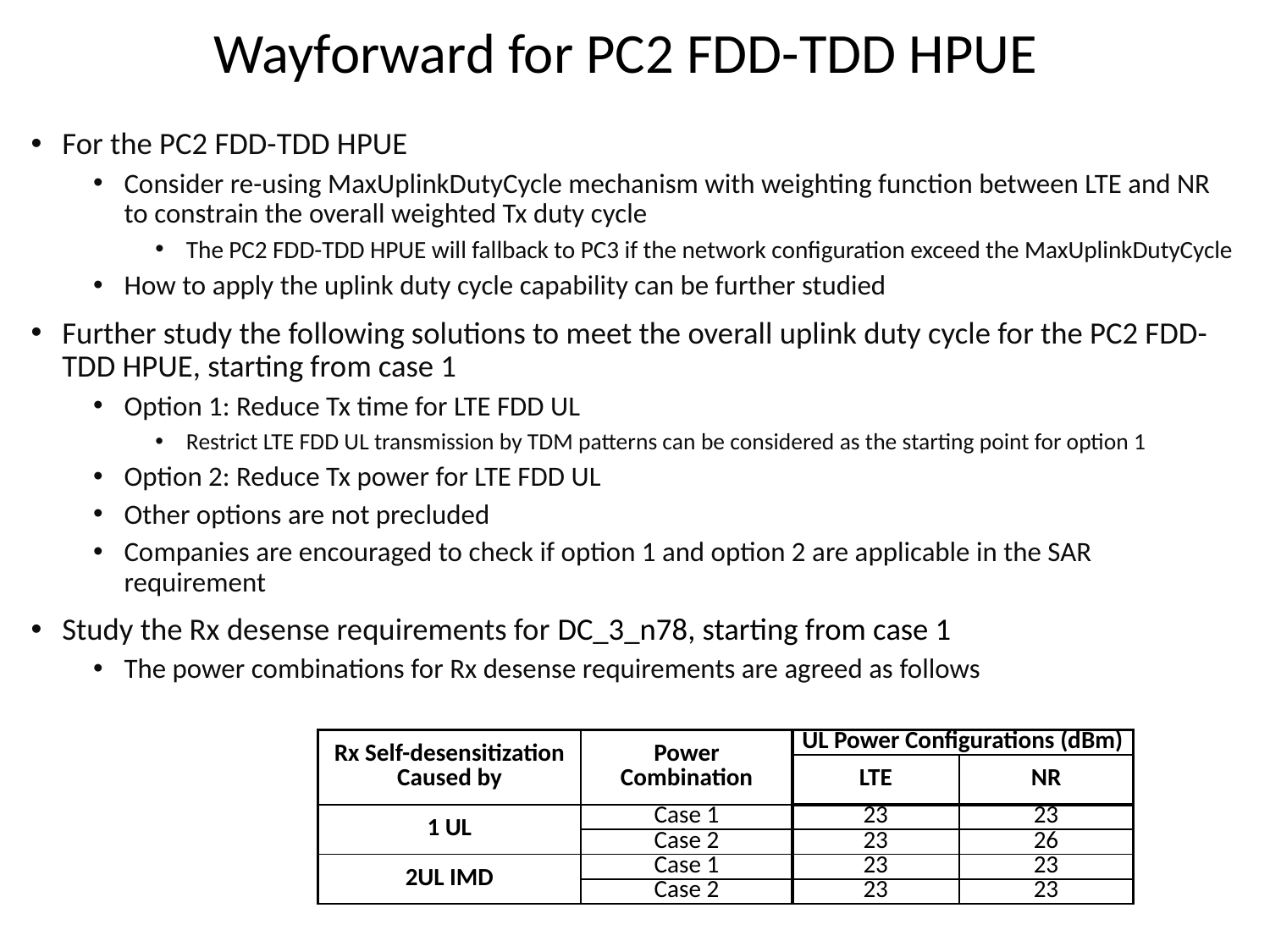

# Wayforward for PC2 FDD-TDD HPUE
For the PC2 FDD-TDD HPUE
Consider re-using MaxUplinkDutyCycle mechanism with weighting function between LTE and NR to constrain the overall weighted Tx duty cycle
The PC2 FDD-TDD HPUE will fallback to PC3 if the network configuration exceed the MaxUplinkDutyCycle
How to apply the uplink duty cycle capability can be further studied
Further study the following solutions to meet the overall uplink duty cycle for the PC2 FDD-TDD HPUE, starting from case 1
Option 1: Reduce Tx time for LTE FDD UL
Restrict LTE FDD UL transmission by TDM patterns can be considered as the starting point for option 1
Option 2: Reduce Tx power for LTE FDD UL
Other options are not precluded
Companies are encouraged to check if option 1 and option 2 are applicable in the SAR requirement
Study the Rx desense requirements for DC_3_n78, starting from case 1
The power combinations for Rx desense requirements are agreed as follows
| Rx Self-desensitization Caused by | Power Combination | UL Power Configurations (dBm) |  |
| --- | --- | --- | --- |
|  |  | LTE | NR |
| 1 UL | Case 1 | 23 | 23 |
|  | Case 2 | 23 | 26 |
| 2UL IMD | Case 1 | 23 | 23 |
|  | Case 2 | 23 | 23 |
3